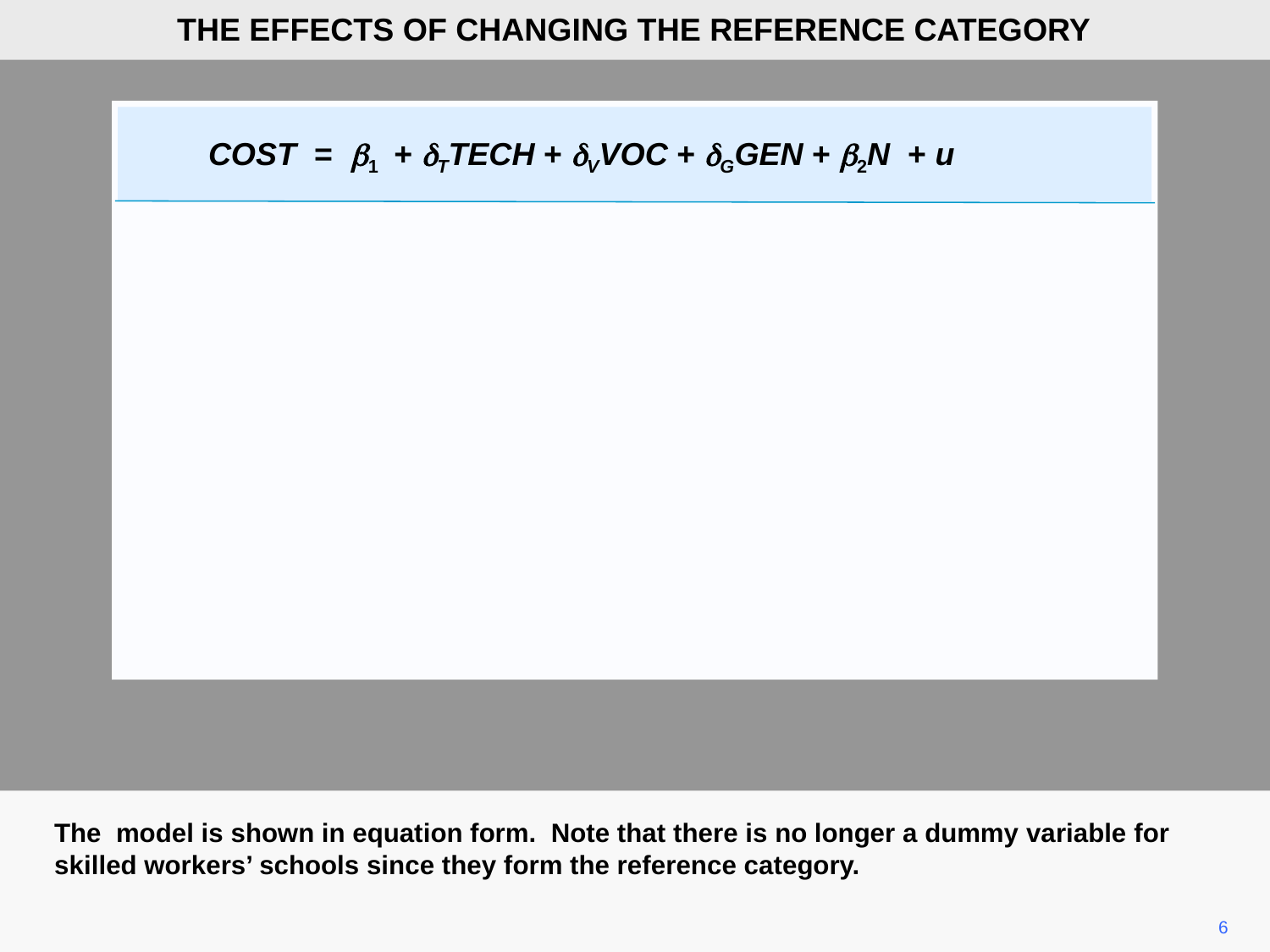

THE EFFECTS OF CHANGING THE REFERENCE CATEGORY

COST  =  β1 + δTTECH + δVVOC + δGGEN + β2N  + u

The  model is shown in equation form.  Note that there is no longer a dummy variable for skilled workers’ schools since they form the reference category.
6